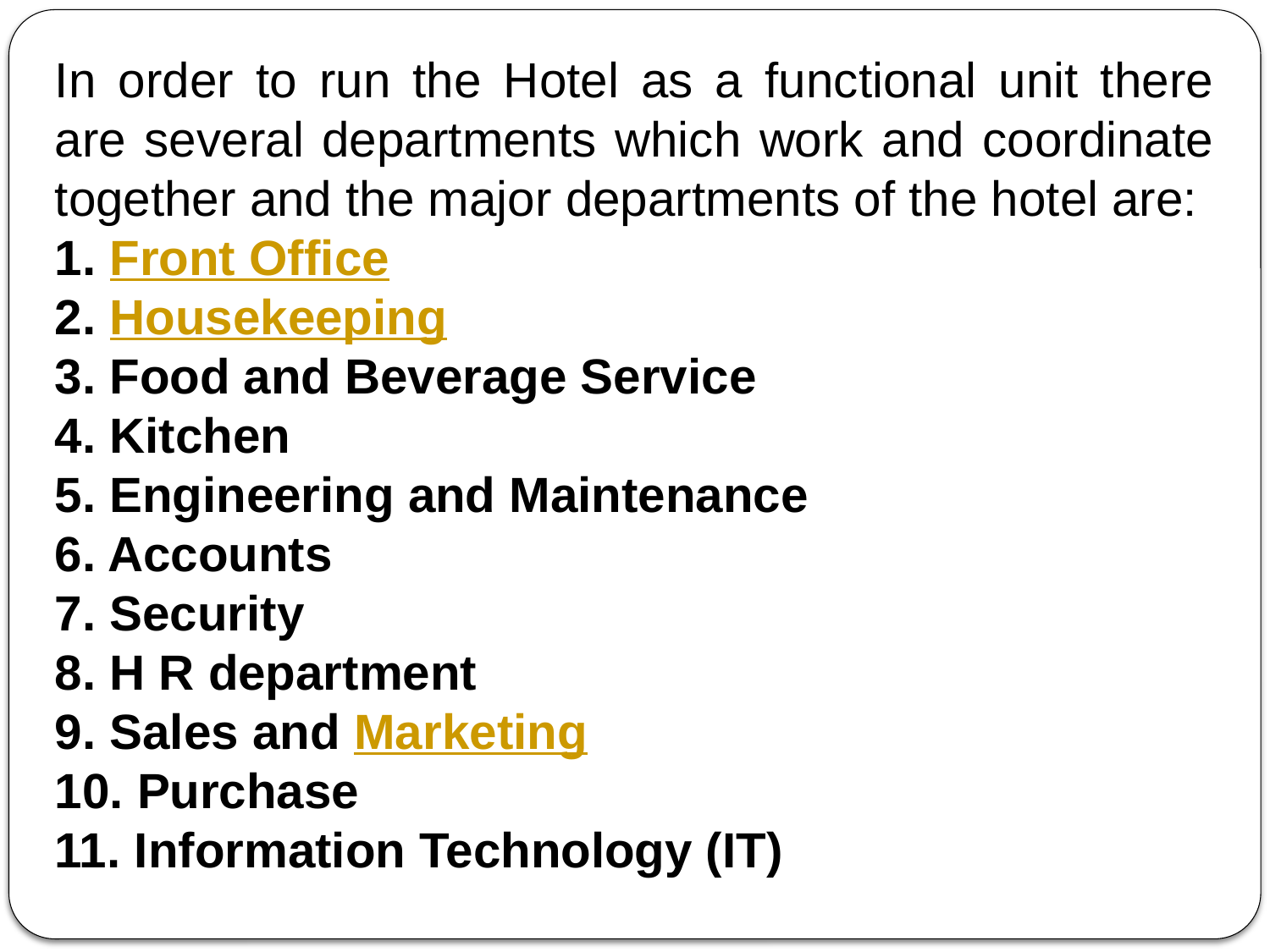

In order to run the Hotel as a functional unit there are several departments which work and coordinate together and the major departments of the hotel are:
1. Front Office
2. Housekeeping
3. Food and Beverage Service
4. Kitchen
5. Engineering and Maintenance
6. Accounts
7. Security
8. H R department
9. Sales and Marketing
10. Purchase
11. Information Technology (IT)